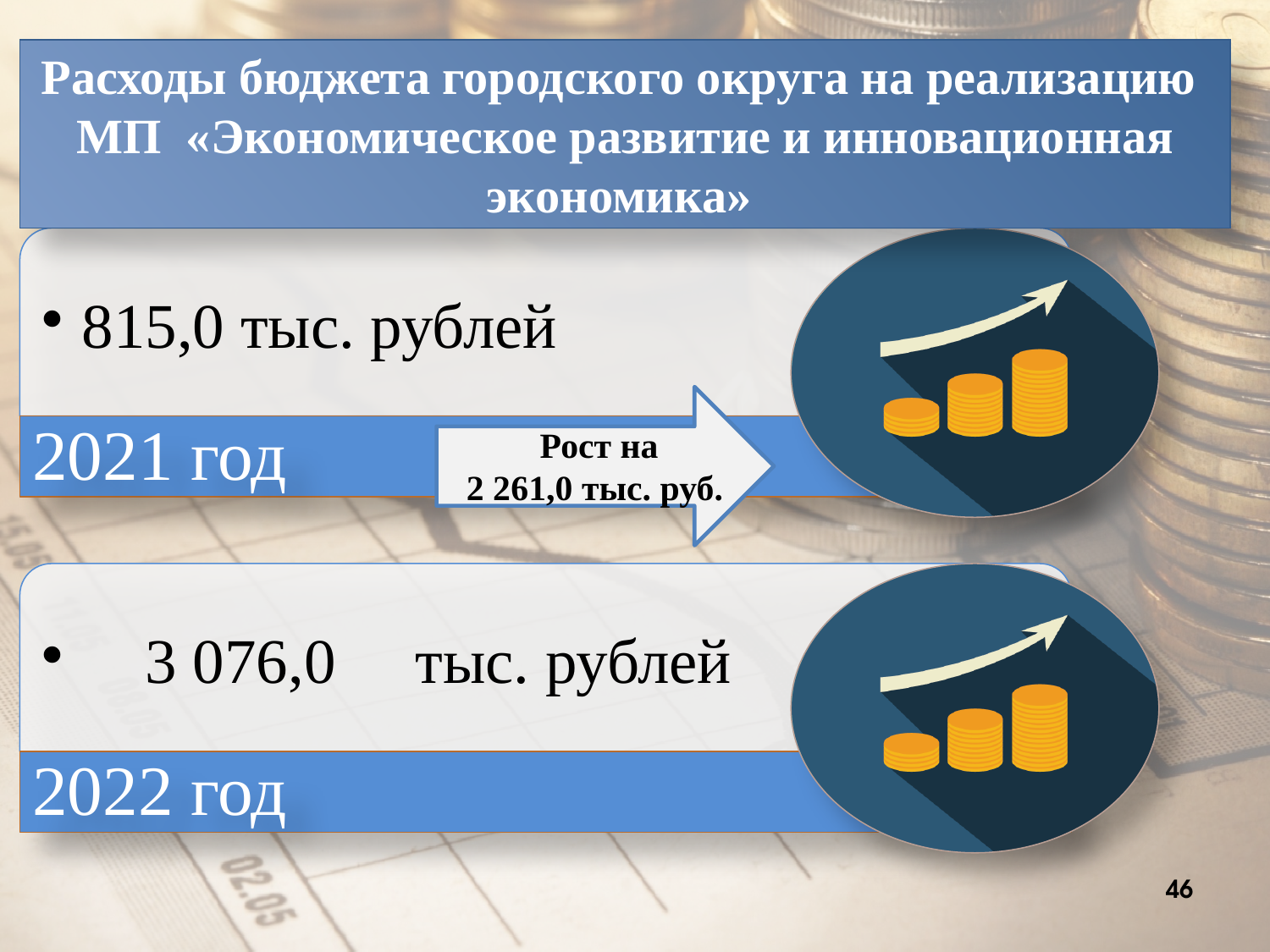

Расходы бюджета городского округа на реализацию
МП  «Экономическое развитие и инновационная экономика»
2021 год
2022 год
815,0 тыс. рублей

  Рост на
 2 261,0 тыс. руб.
46